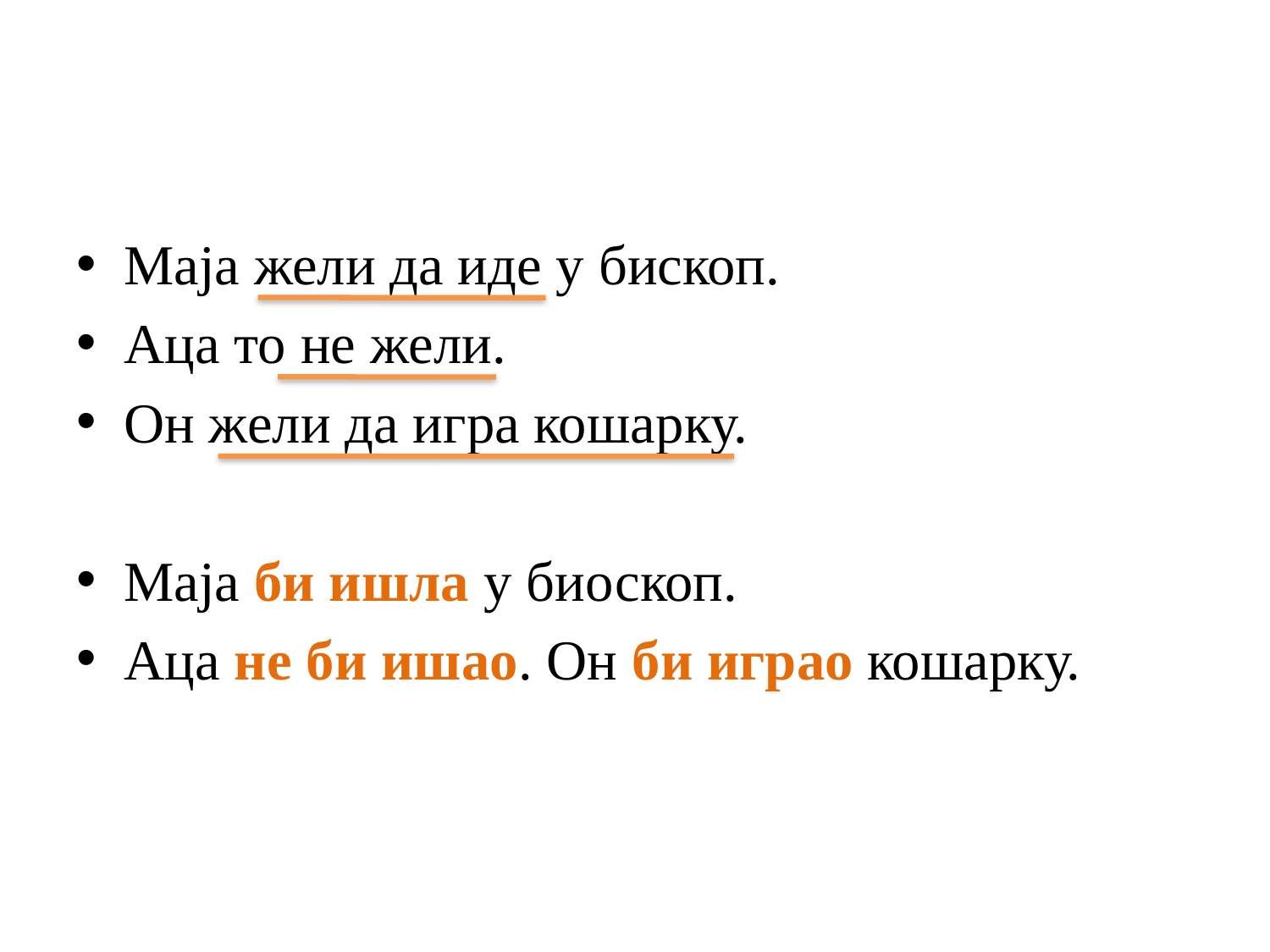

#
Маја жели да иде у бископ.
Аца то не жели.
Он жели да игра кошарку.

Маја би ишла у биоскоп.
Аца не би ишао. Он би играо кошарку.